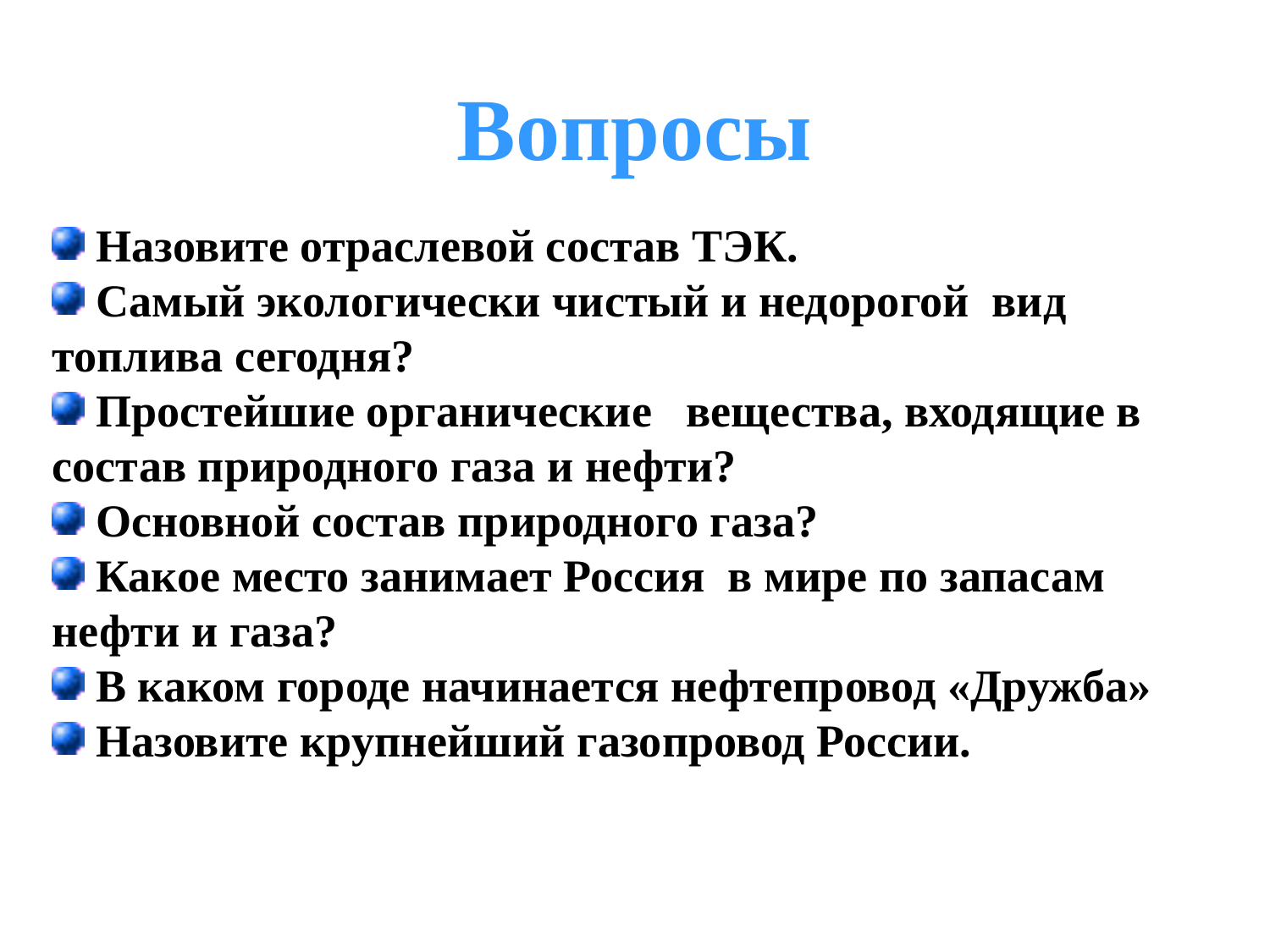

Вопросы
 Назовите отраслевой состав ТЭК.
 Самый экологически чистый и недорогой  вид    топлива сегодня?
 Простейшие органические   вещества, входящие в состав природного газа и нефти?
 Основной состав природного газа?
 Какое место занимает Россия  в мире по запасам нефти и газа?
 В каком городе начинается нефтепровод «Дружба»
 Назовите крупнейший газопровод России.